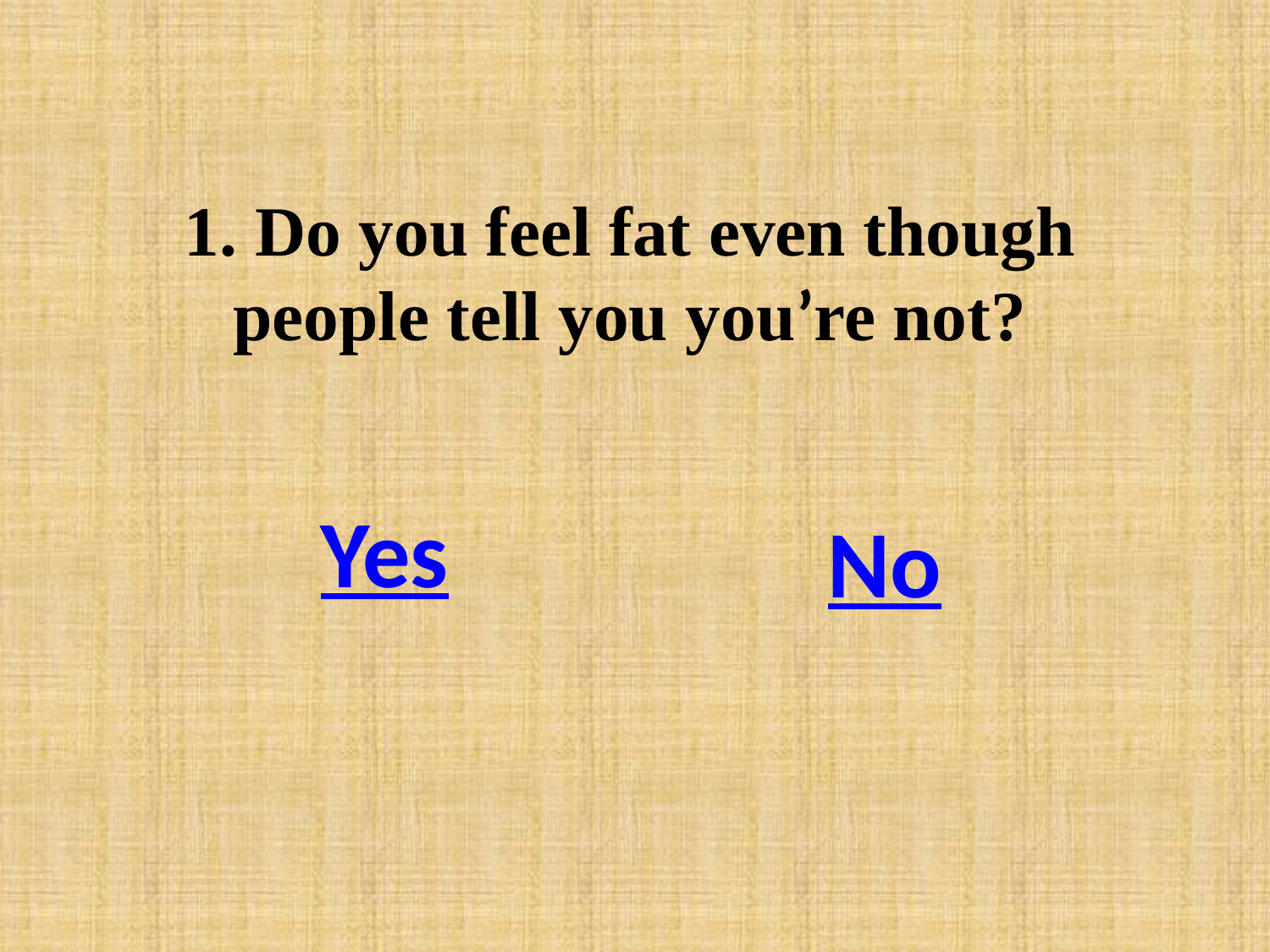

1. Do you feel fat even though people tell you you’re not?
Yes
No